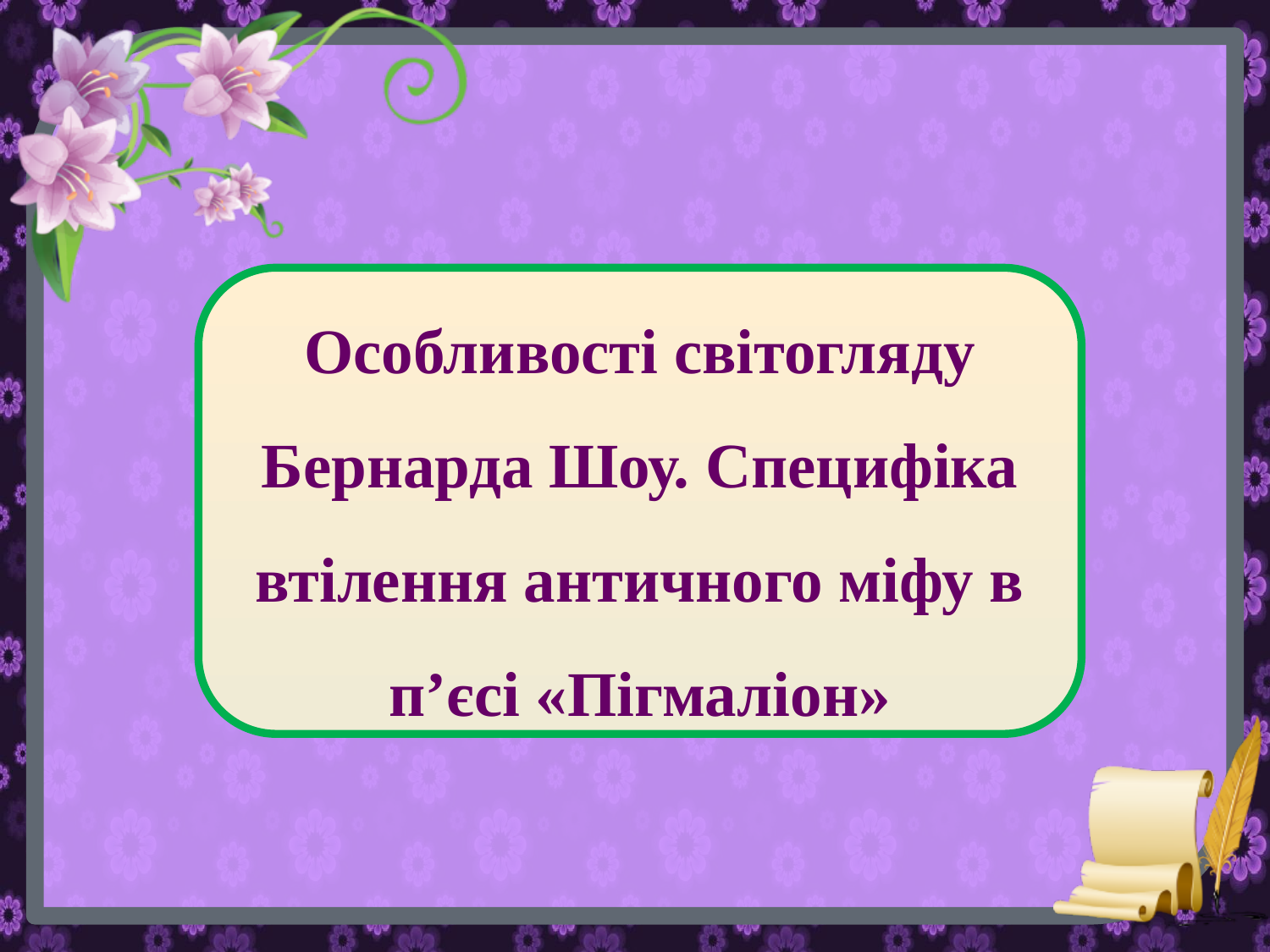

Особливості світогляду Бернарда Шоу. Специфіка втілення античного міфу в п’єсі «Пігмаліон»